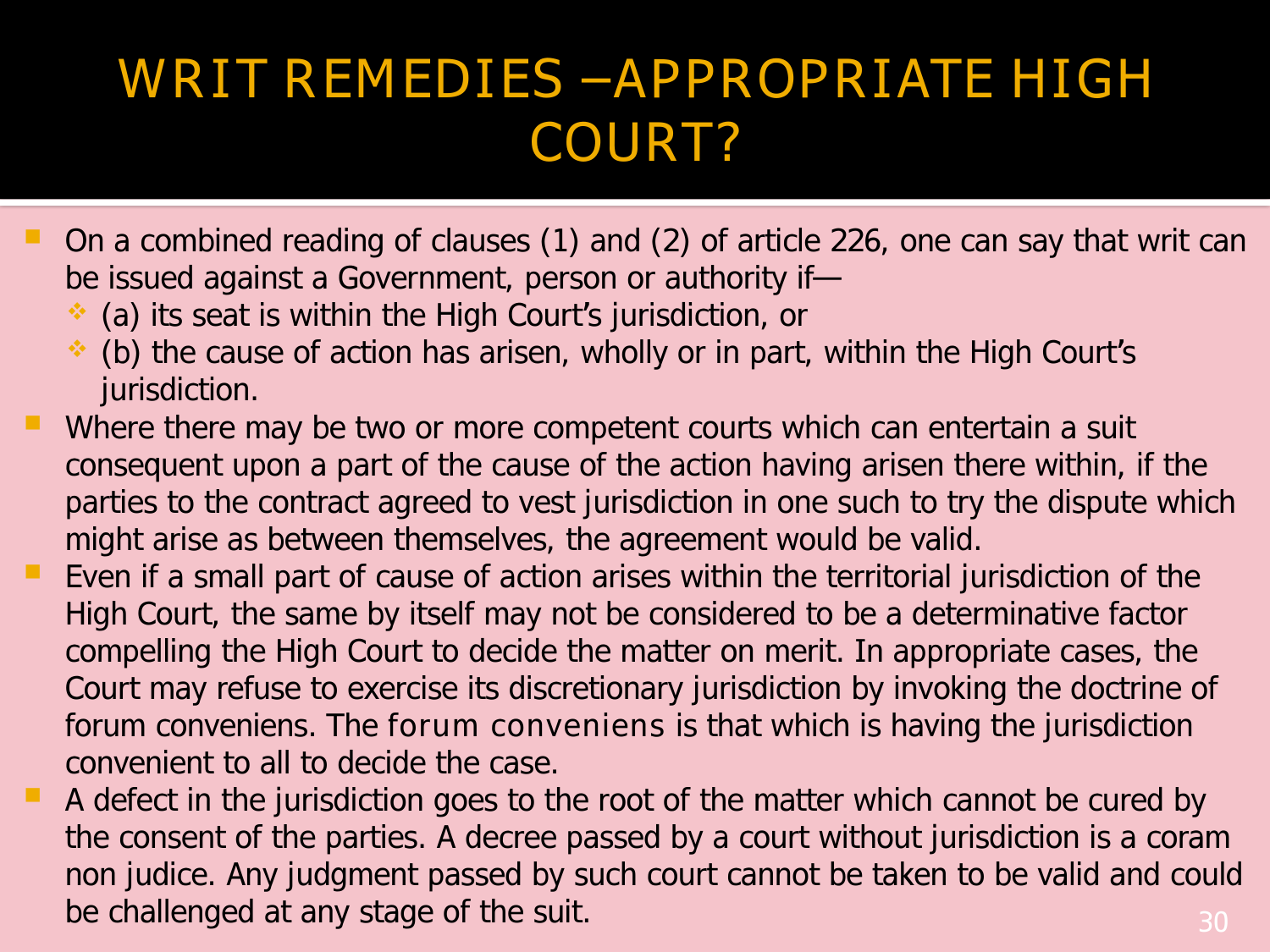

# WRIT REMEDIES –APPROPRIATE HIGH COURT?

On a combined reading of clauses (1) and (2) of article 226, one can say that writ can be issued against a Government, person or authority if—
(a) its seat is within the High Court’s jurisdiction, or
(b) the cause of action has arisen, wholly or in part, within the High Court’s jurisdiction.
Where there may be two or more competent courts which can entertain a suit consequent upon a part of the cause of the action having arisen there within, if the parties to the contract agreed to vest jurisdiction in one such to try the dispute which might arise as between themselves, the agreement would be valid.
Even if a small part of cause of action arises within the territorial jurisdiction of the High Court, the same by itself may not be considered to be a determinative factor compelling the High Court to decide the matter on merit. In appropriate cases, the Court may refuse to exercise its discretionary jurisdiction by invoking the doctrine of forum conveniens. The forum conveniens is that which is having the jurisdiction convenient to all to decide the case.
A defect in the jurisdiction goes to the root of the matter which cannot be cured by the consent of the parties. A decree passed by a court without jurisdiction is a coram non judice. Any judgment passed by such court cannot be taken to be valid and could be challenged at any stage of the suit.

30